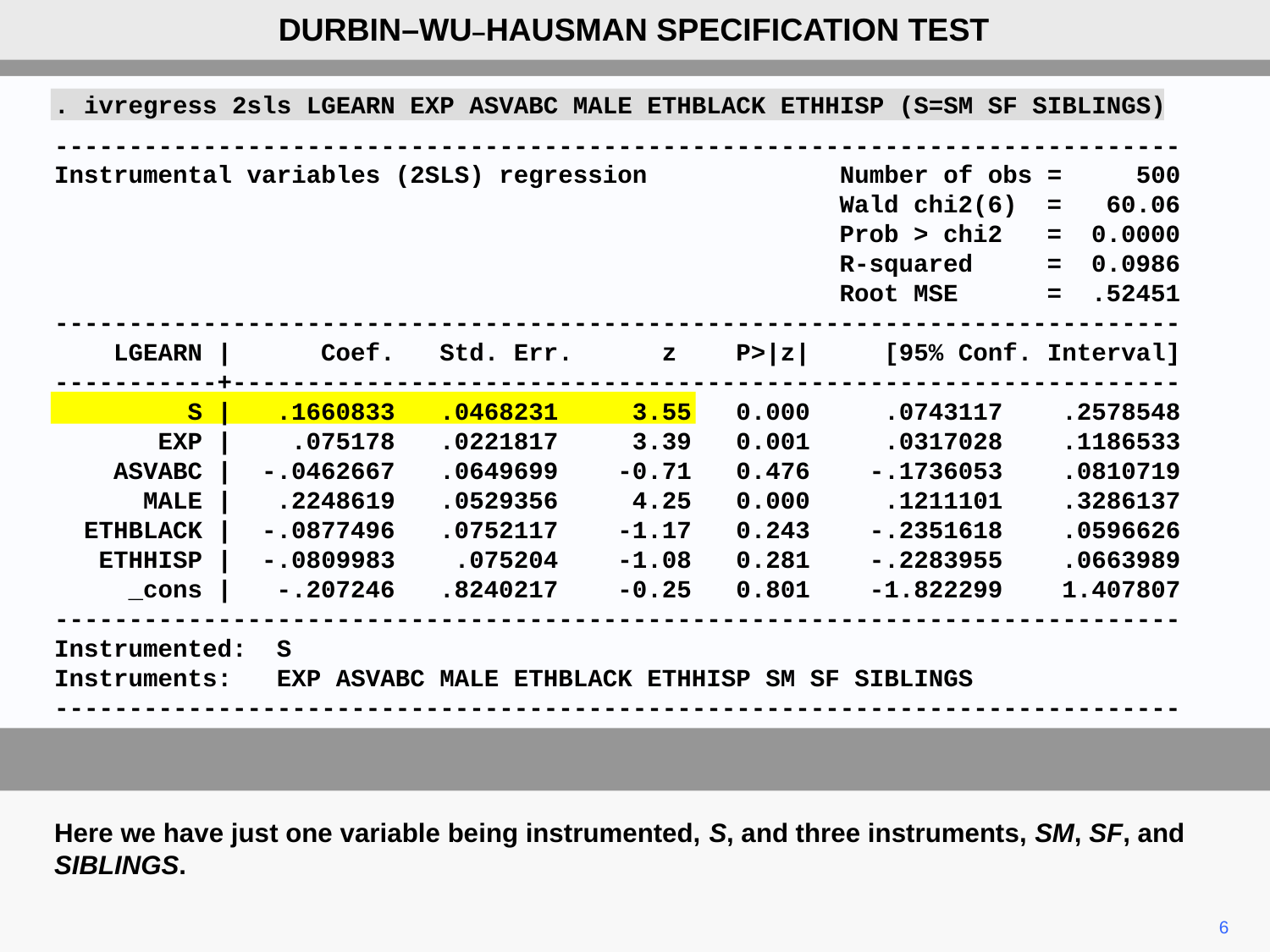

DURBIN–WU–HAUSMAN SPECIFICATION TEST

. ivregress 2sls LGEARN EXP ASVABC MALE ETHBLACK ETHHISP (S=SM SF SIBLINGS)
----------------------------------------------------------------------------
Instrumental variables (2SLS) regression             Number of obs =     500
                                                     Wald chi2(6)  =   60.06
                                                     Prob > chi2   =  0.0000
                                                     R-squared     =  0.0986
                                                     Root MSE      =  .52451
----------------------------------------------------------------------------
    LGEARN |      Coef.   Std. Err.      z    P>|z|     [95% Conf. Interval]
-----------+----------------------------------------------------------------
         S |   .1660833   .0468231     3.55   0.000     .0743117    .2578548
       EXP |    .075178   .0221817     3.39   0.001     .0317028    .1186533
    ASVABC |  -.0462667   .0649699    -0.71   0.476    -.1736053    .0810719
      MALE |   .2248619   .0529356     4.25   0.000     .1211101    .3286137
  ETHBLACK |  -.0877496   .0752117    -1.17   0.243    -.2351618    .0596626
   ETHHISP |  -.0809983    .075204    -1.08   0.281    -.2283955    .0663989
     _cons |   -.207246   .8240217    -0.25   0.801    -1.822299    1.407807
----------------------------------------------------------------------------
Instrumented:  S
Instruments:   EXP ASVABC MALE ETHBLACK ETHHISP SM SF SIBLINGS
----------------------------------------------------------------------------

Here we have just one variable being instrumented, S, and three instruments, SM, SF, and SIBLINGS.
6